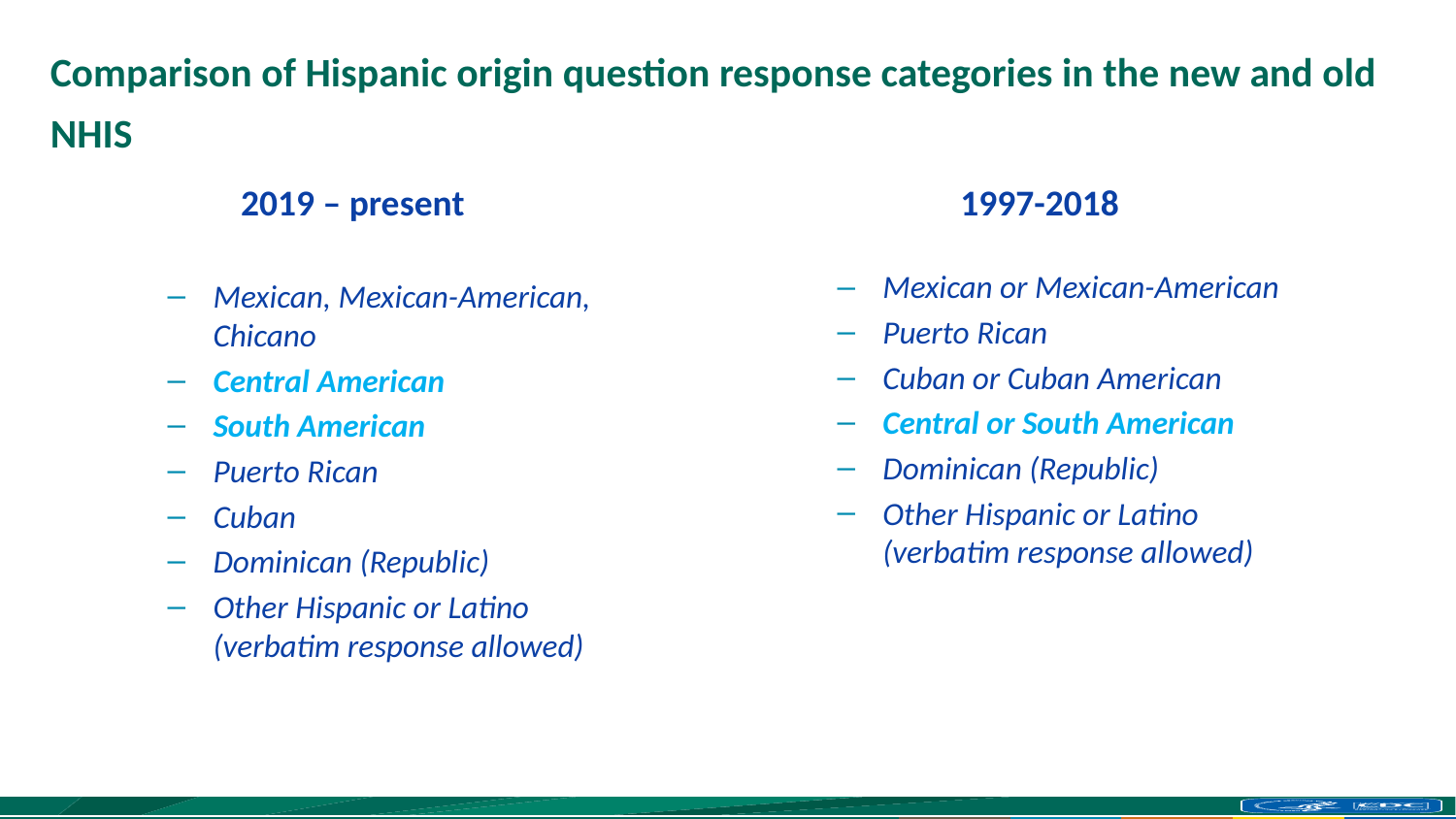

# Comparison of Hispanic origin question response categories in the new and old NHIS
1997-2018

2019 – present

Mexican, Mexican-American, Chicano
Central American
South American
Puerto Rican
Cuban
Dominican (Republic)
Other Hispanic or Latino (verbatim response allowed)

Mexican or Mexican-American
Puerto Rican
Cuban or Cuban American
Central or South American
Dominican (Republic)
Other Hispanic or Latino (verbatim response allowed)